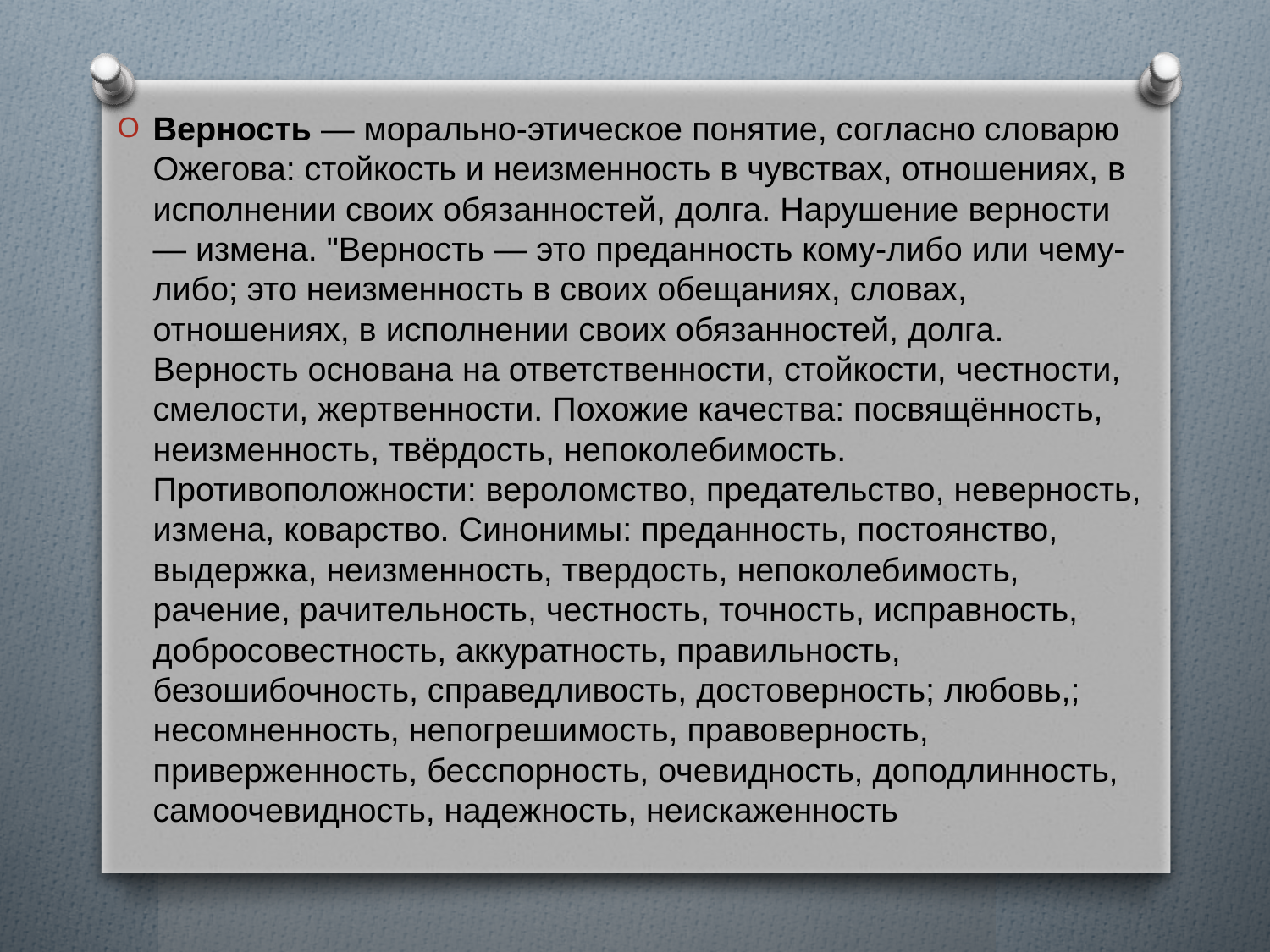

Верность — морально-этическое понятие, согласно словарю Ожегова: стойкость и неизменность в чувствах, отношениях, в исполнении своих обязанностей, долга. Нарушение верности — измена. "Верность — это преданность кому-либо или чему-либо; это неизменность в своих обещаниях, словах, отношениях, в исполнении своих обязанностей, долга. Верность основана на ответственности, стойкости, честности, смелости, жертвенности. Похожие качества: посвящённость, неизменность, твёрдость, непоколебимость. Противоположности: вероломство, предательство, неверность, измена, коварство. Синонимы: преданность, постоянство, выдержка, неизменность, твердость, непоколебимость, рачение, рачительность, честность, точность, исправность, добросовестность, аккуратность, правильность, безошибочность, справедливость, достоверность; любовь,; несомненность, непогрешимость, правоверность, приверженность, бесспорность, очевидность, доподлинность, самоочевидность, надежность, неискаженность